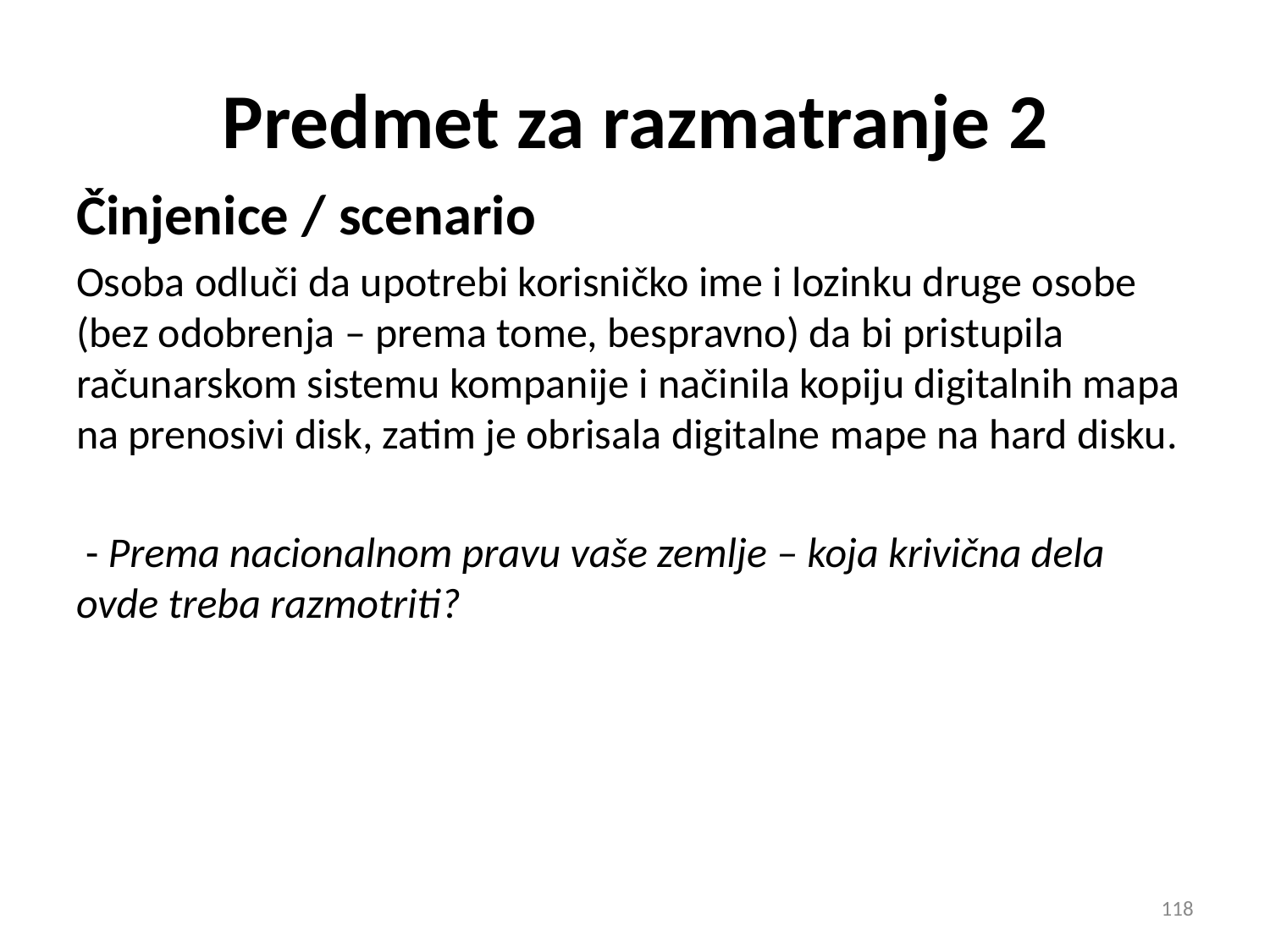

# Predmet za razmatranje 2
Činjenice / scenario
Osoba odluči da upotrebi korisničko ime i lozinku druge osobe (bez odobrenja – prema tome, bespravno) da bi pristupila računarskom sistemu kompanije i načinila kopiju digitalnih mapa na prenosivi disk, zatim je obrisala digitalne mape na hard disku.

 - Prema nacionalnom pravu vaše zemlje – koja krivična dela ovde treba razmotriti?

118